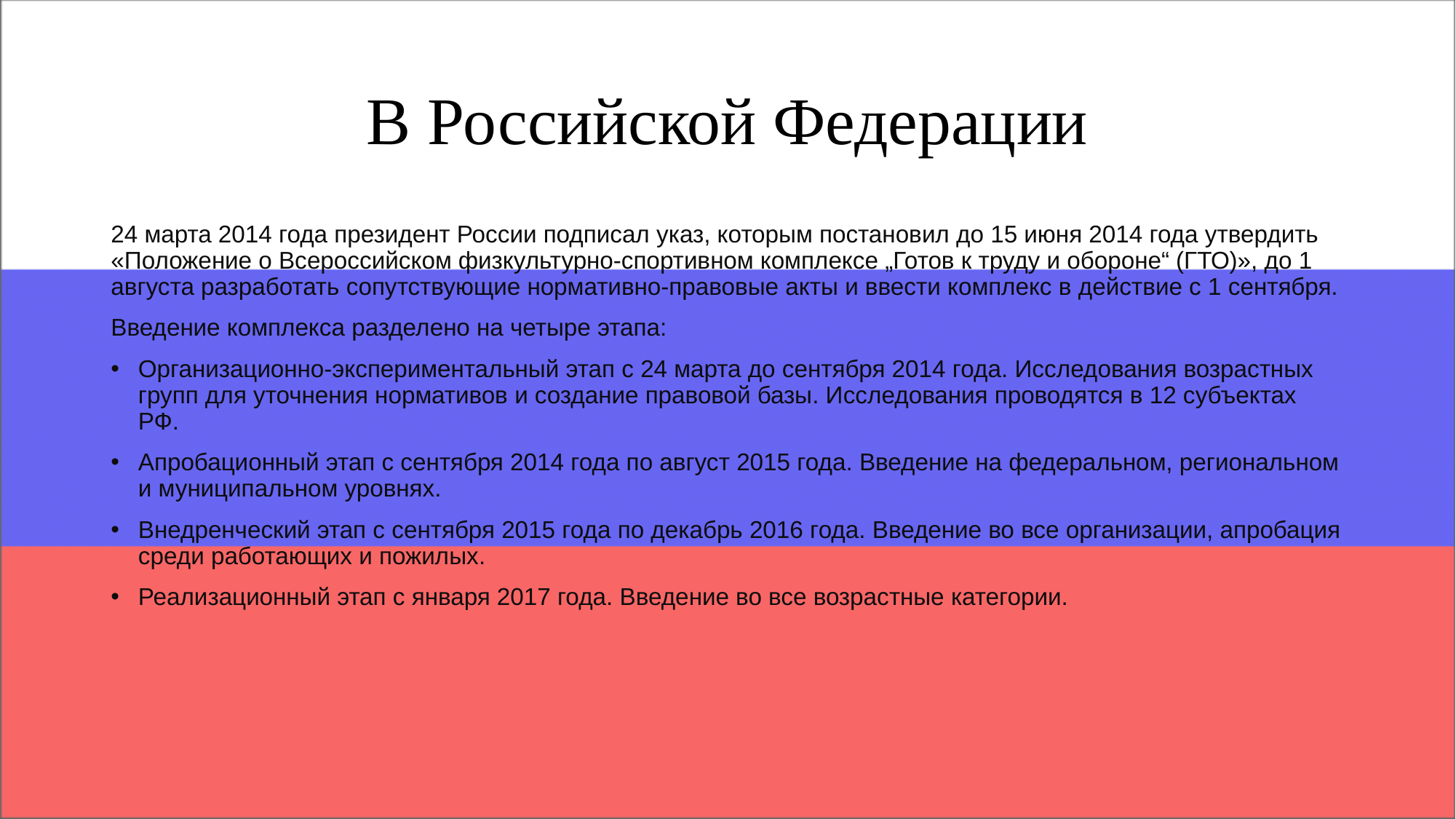

# В Российской Федерации
24 марта 2014 года президент России подписал указ, которым постановил до 15 июня 2014 года утвердить «Положение о Всероссийском физкультурно-спортивном комплексе „Готов к труду и обороне“ (ГТО)», до 1 августа разработать сопутствующие нормативно-правовые акты и ввести комплекс в действие с 1 сентября.
Введение комплекса разделено на четыре этапа:
Организационно-экспериментальный этап с 24 марта до сентября 2014 года. Исследования возрастных групп для уточнения нормативов и создание правовой базы. Исследования проводятся в 12 субъектах РФ.
Апробационный этап с сентября 2014 года по август 2015 года. Введение на федеральном, региональном и муниципальном уровнях.
Внедренческий этап с сентября 2015 года по декабрь 2016 года. Введение во все организации, апробация среди работающих и пожилых.
Реализационный этап с января 2017 года. Введение во все возрастные категории.